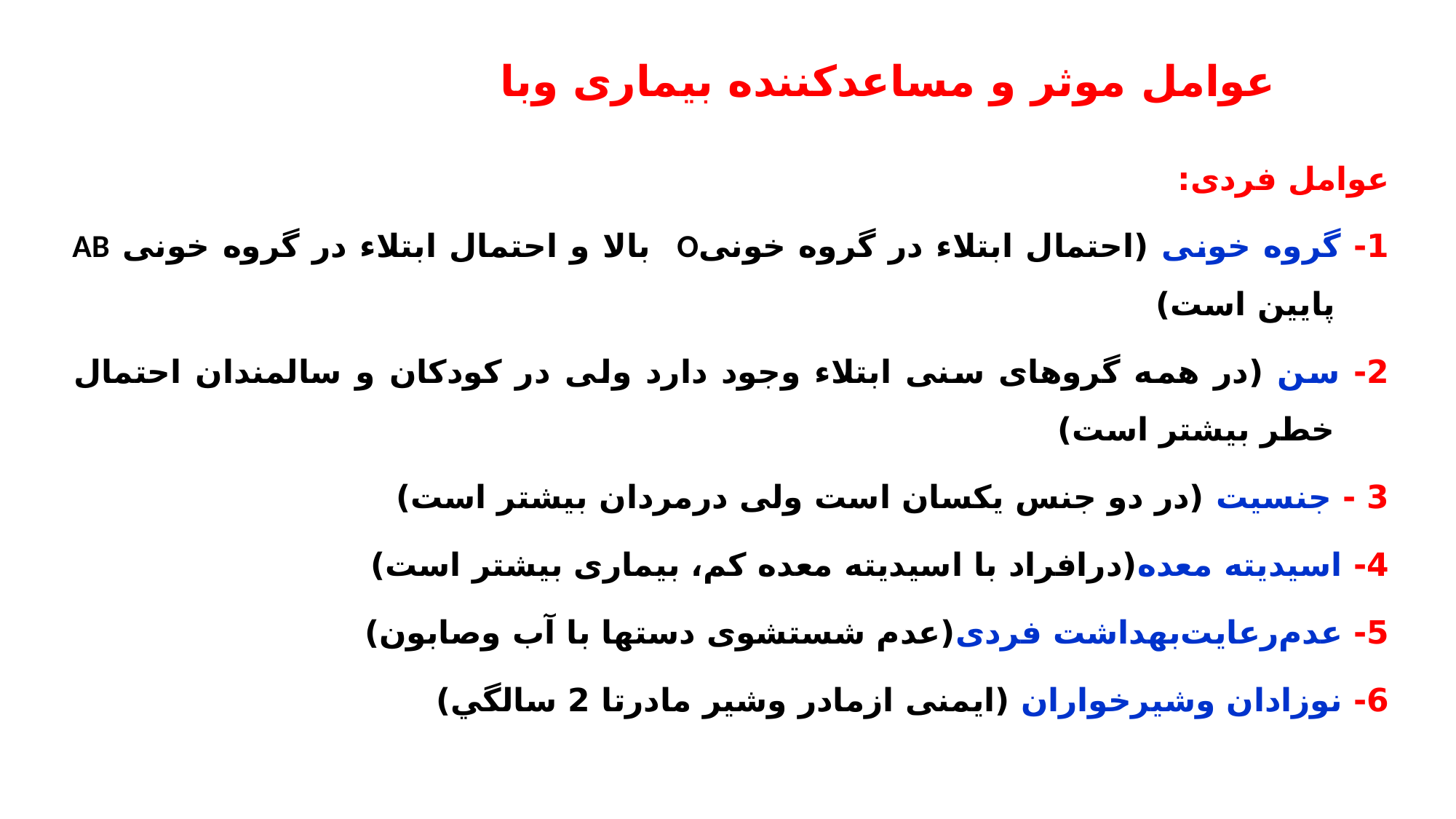

# عوامل موثر و مساعدکننده بیماری وبا
عوامل فردی:
1- گروه خونی (احتمال ابتلاء در گروه خونیO  بالا و احتمال ابتلاء در گروه خونی AB پایین است)
2- سن (در همه گروهای سنی ابتلاء‌ وجود دارد ولی ‌در کودکان و سالمندان احتمال خطر بیشتر است)
3 - جنسیت (در دو جنس یکسان است ولی درمردان بیشتر است)
4- اسیدیته معده(درافراد با اسیدیته معده کم، بیماری بیشتر است)
5- عدم‌رعایت‌بهداشت فردی(عدم شستشوی دستها با آب وصابون)
6- نوزادان وشیرخواران (ایمنی ازمادر وشیر مادرتا 2 سالگي)